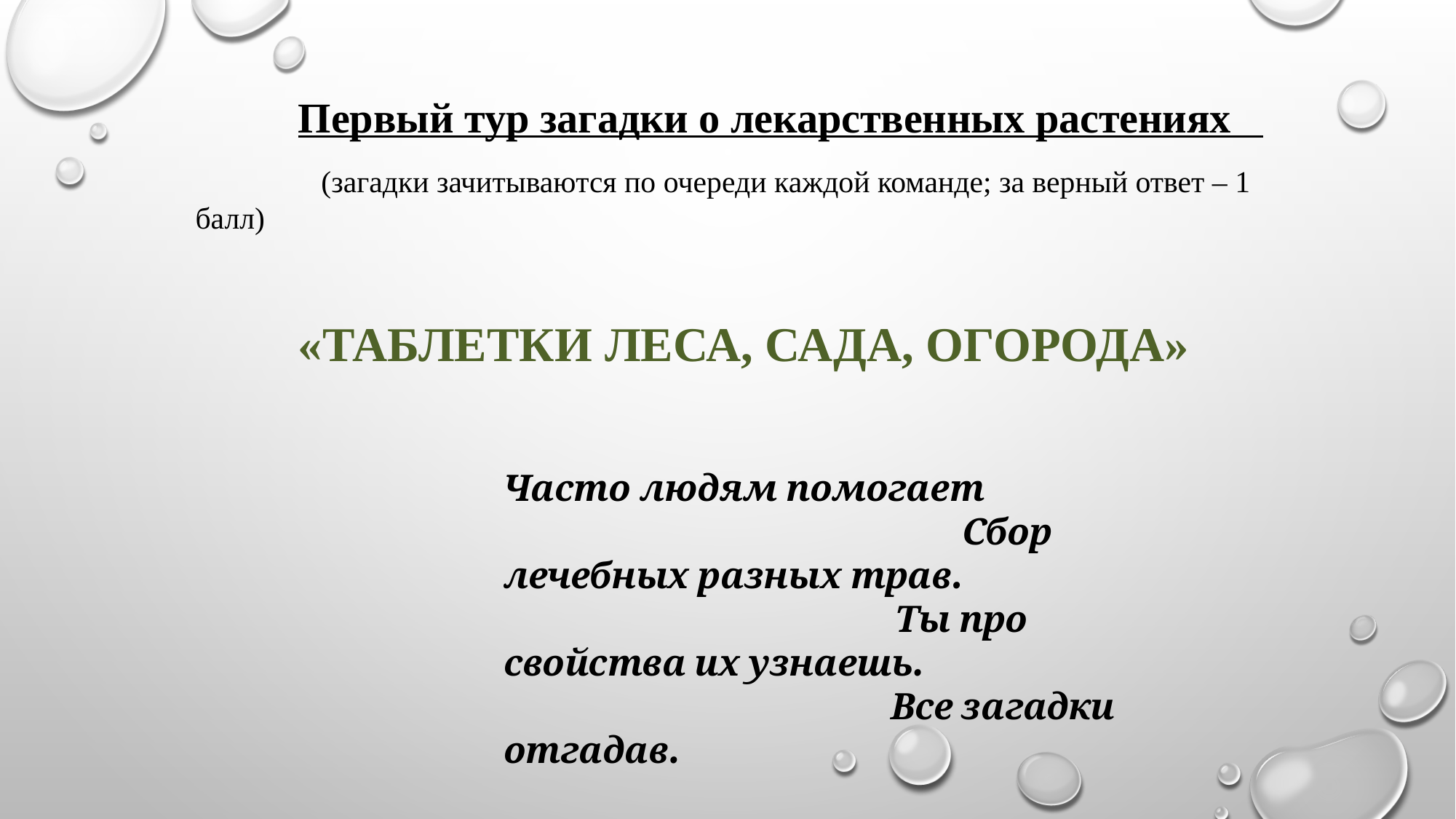

Первый тур загадки о лекарственных растениях
           (загадки зачитываются по очереди каждой команде; за верный ответ – 1 балл)

«ТАБЛЕТКИ ЛЕСА, САДА, ОГОРОДА»

Часто людям помогает                                                                      Сбор лечебных разных трав.                                                                  Ты про свойства их узнаешь.                                                                      Все загадки отгадав.